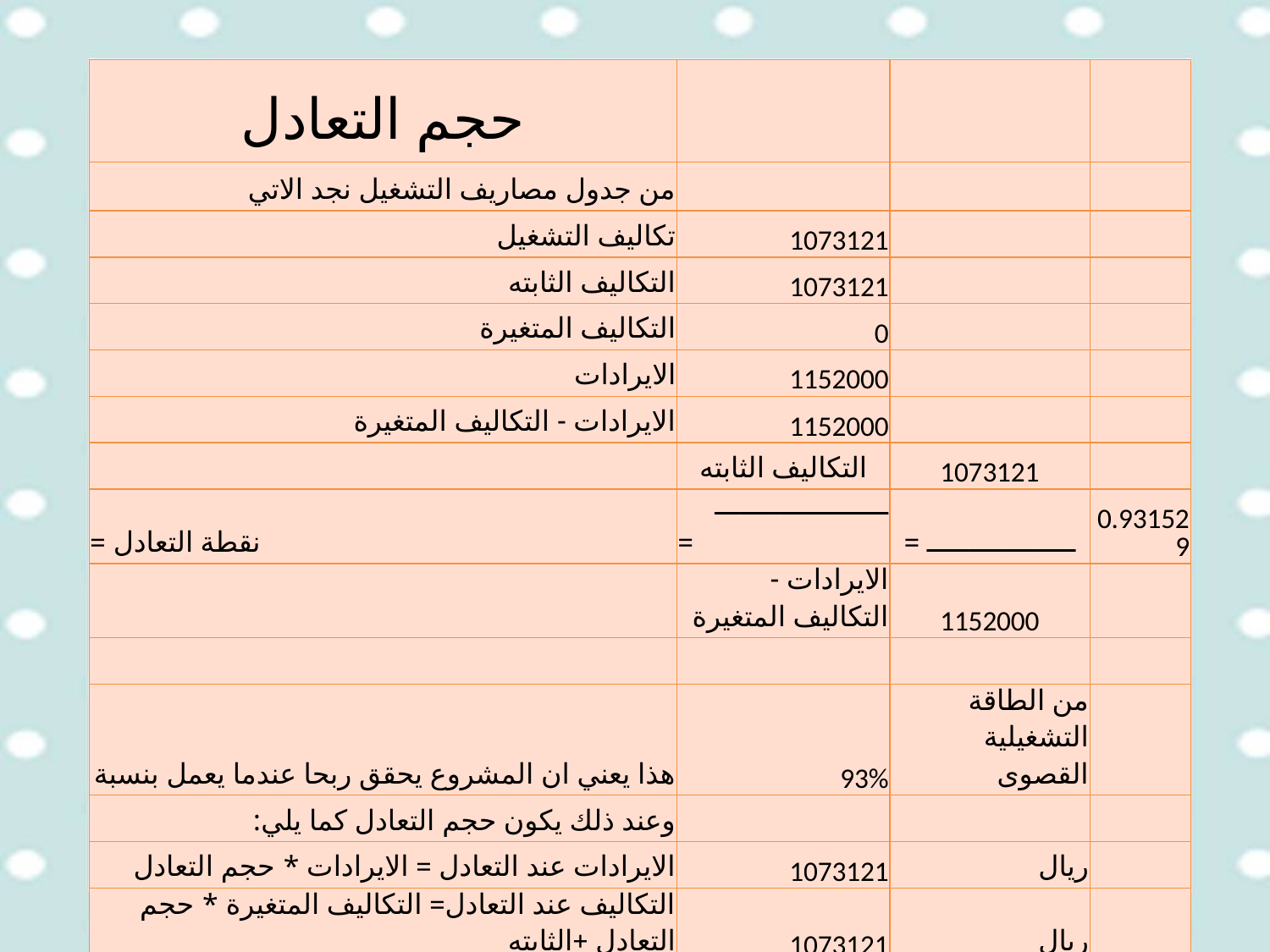

| حجم التعادل |  |  |  |
| --- | --- | --- | --- |
| من جدول مصاريف التشغيل نجد الاتي |  |  |  |
| تكاليف التشغيل | 1073121 |  |  |
| التكاليف الثابته | 1073121 |  |  |
| التكاليف المتغيرة | 0 |  |  |
| الايرادات | 1152000 |  |  |
| الايرادات - التكاليف المتغيرة | 1152000 |  |  |
|  | التكاليف الثابته | 1073121 |  |
| نقطة التعادل = | ـــــــــــــــــــــ = | ــــــــــــــــــ = | 0.931529 |
|  | الايرادات - التكاليف المتغيرة | 1152000 |  |
|  |  |  |  |
| هذا يعني ان المشروع يحقق ربحا عندما يعمل بنسبة | 93% | من الطاقة التشغيلية القصوى |  |
| وعند ذلك يكون حجم التعادل كما يلي: |  |  |  |
| الايرادات عند التعادل = الايرادات \* حجم التعادل | 1073121 | ريال |  |
| التكاليف عند التعادل= التكاليف المتغيرة \* حجم التعادل +الثابته | 1073121 | ريال |  |